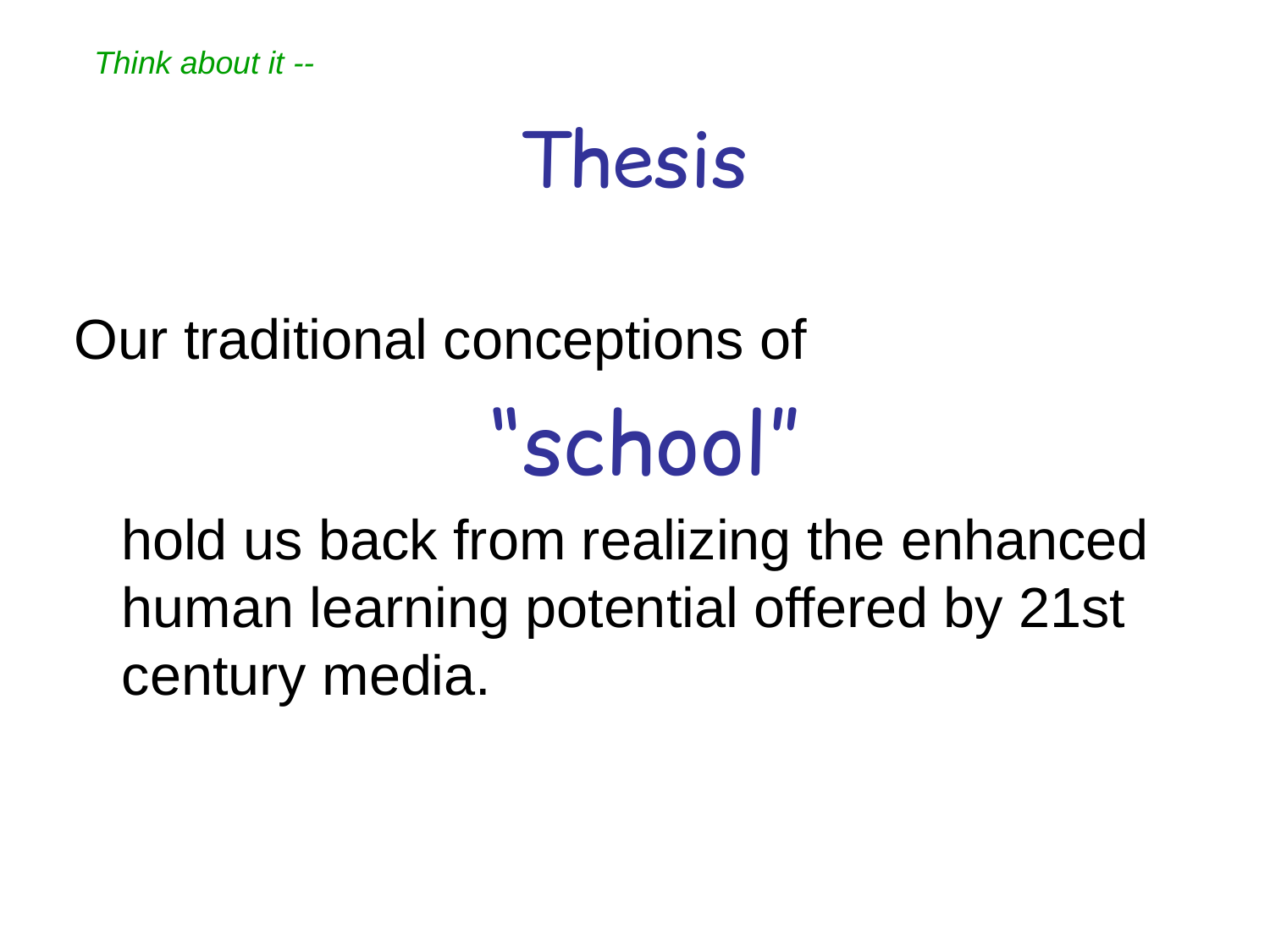

Think about it --
# Thesis

Our traditional conceptions of
“school”
   hold us back from realizing the enhanced human learning potential offered by 21st century media.